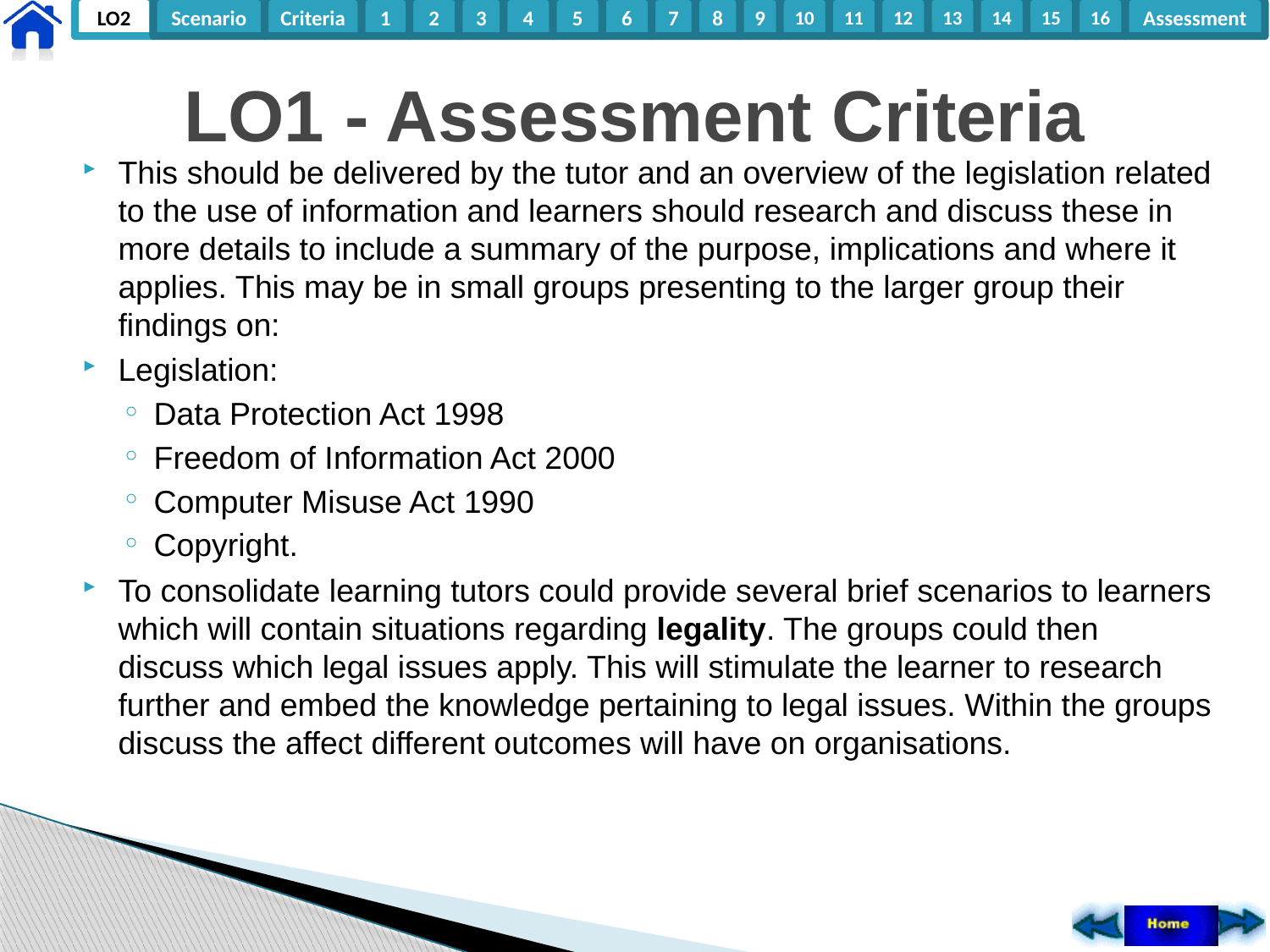

# LO1 - Assessment Criteria
This should be delivered by the tutor and an overview of the legislation related to the use of information and learners should research and discuss these in more details to include a summary of the purpose, implications and where it applies. This may be in small groups presenting to the larger group their findings on:
Legislation:
Data Protection Act 1998
Freedom of Information Act 2000
Computer Misuse Act 1990
Copyright.
To consolidate learning tutors could provide several brief scenarios to learners which will contain situations regarding legality. The groups could then discuss which legal issues apply. This will stimulate the learner to research further and embed the knowledge pertaining to legal issues. Within the groups discuss the affect different outcomes will have on organisations.